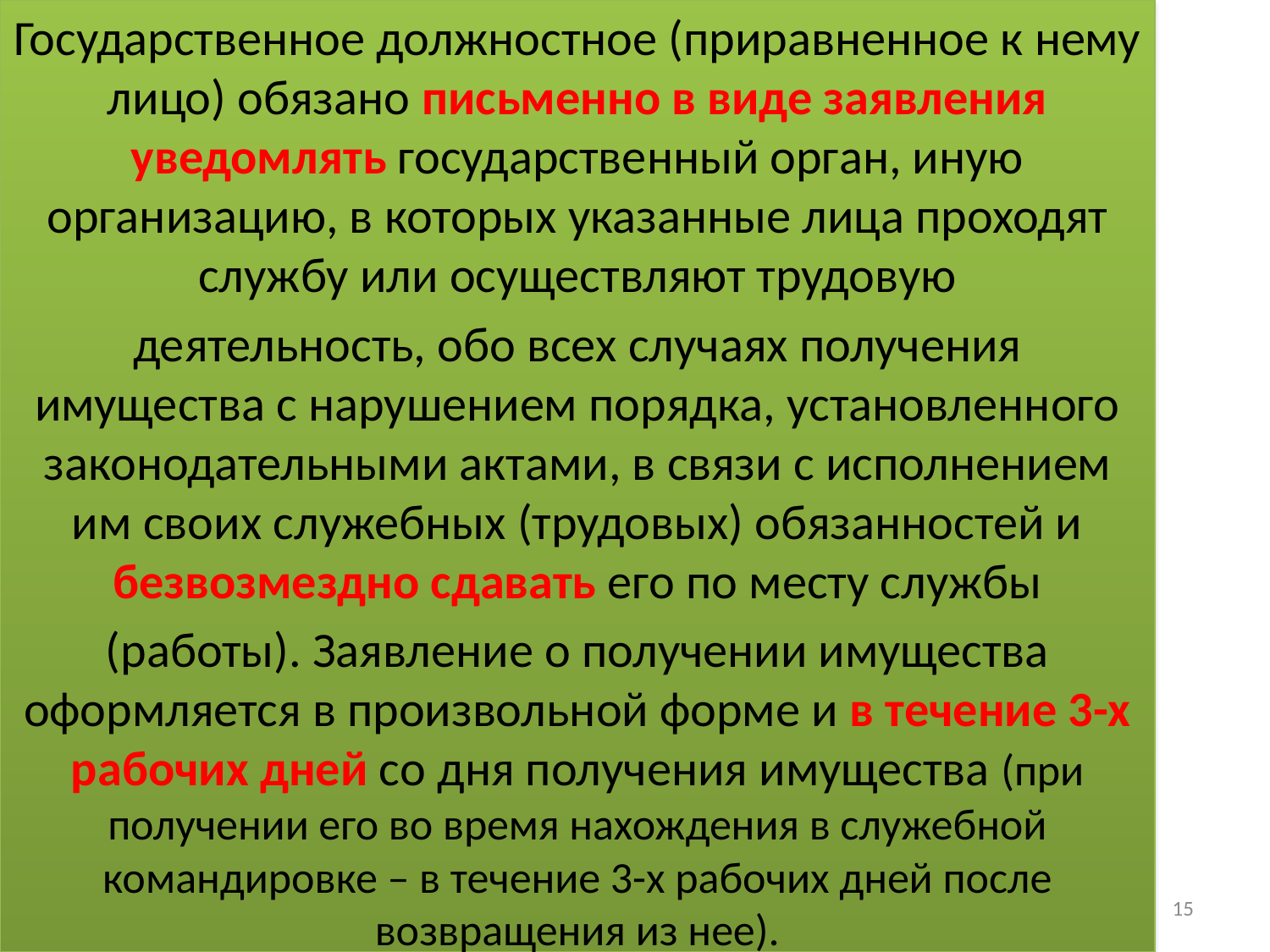

Государственное должностное (приравненное к нему лицо) обязано письменно в виде заявления уведомлять государственный орган, иную организацию, в которых указанные лица проходят службу или осуществляют трудовую
деятельность, обо всех случаях получения имущества с нарушением порядка, установленного законодательными актами, в связи с исполнением им своих служебных (трудовых) обязанностей и безвозмездно сдавать его по месту службы
(работы). Заявление о получении имущества оформляется в произвольной форме и в течение 3-х рабочих дней со дня получения имущества (при получении его во время нахождения в служебной командировке – в течение 3-х рабочих дней после возвращения из нее).
#
15